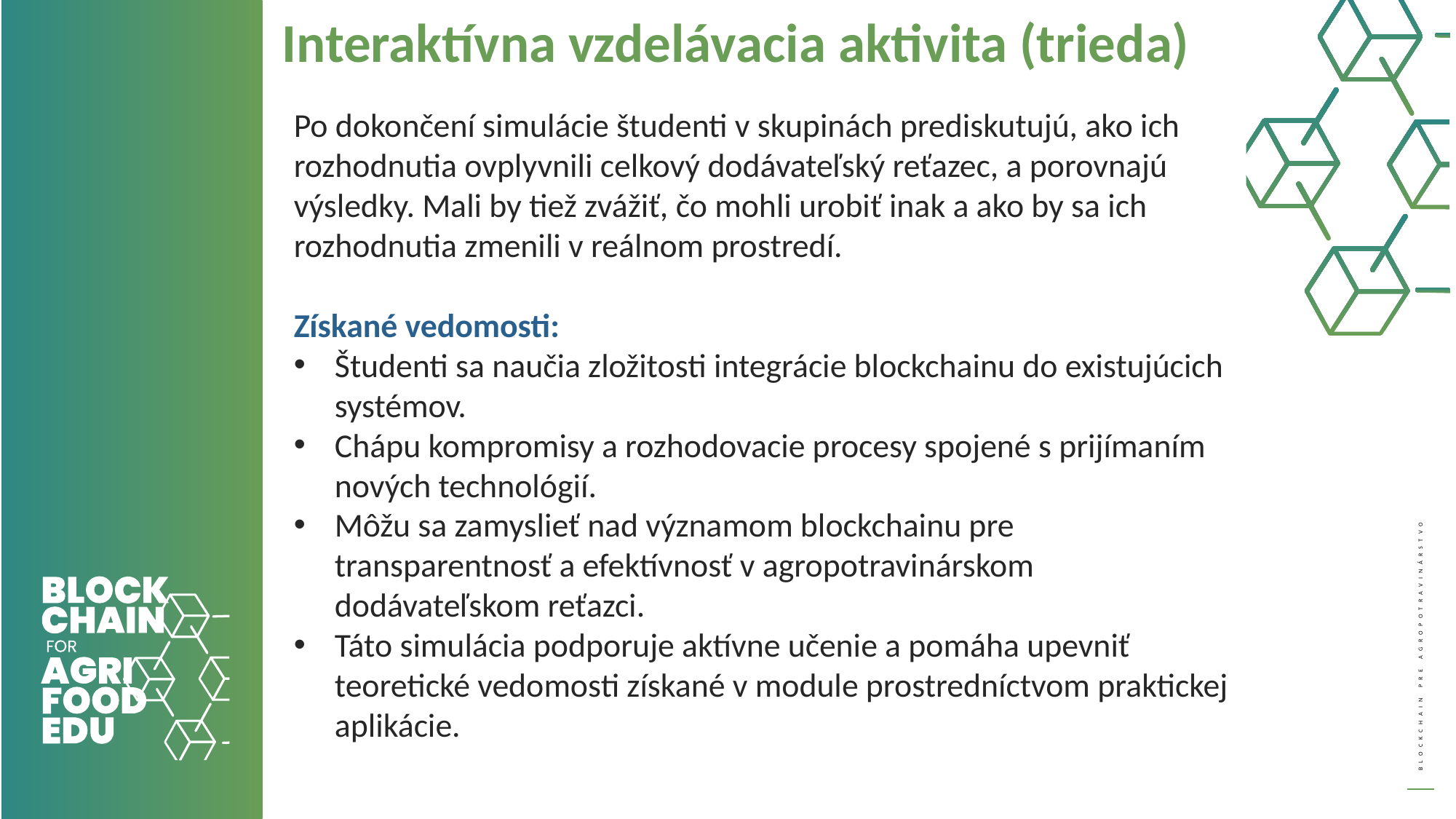

Interaktívna vzdelávacia aktivita (trieda)
Po dokončení simulácie študenti v skupinách prediskutujú, ako ich rozhodnutia ovplyvnili celkový dodávateľský reťazec, a porovnajú výsledky. Mali by tiež zvážiť, čo mohli urobiť inak a ako by sa ich rozhodnutia zmenili v reálnom prostredí.

Získané vedomosti:
Študenti sa naučia zložitosti integrácie blockchainu do existujúcich systémov.
Chápu kompromisy a rozhodovacie procesy spojené s prijímaním nových technológií.
Môžu sa zamyslieť nad významom blockchainu pre transparentnosť a efektívnosť v agropotravinárskom dodávateľskom reťazci.
Táto simulácia podporuje aktívne učenie a pomáha upevniť teoretické vedomosti získané v module prostredníctvom praktickej aplikácie.